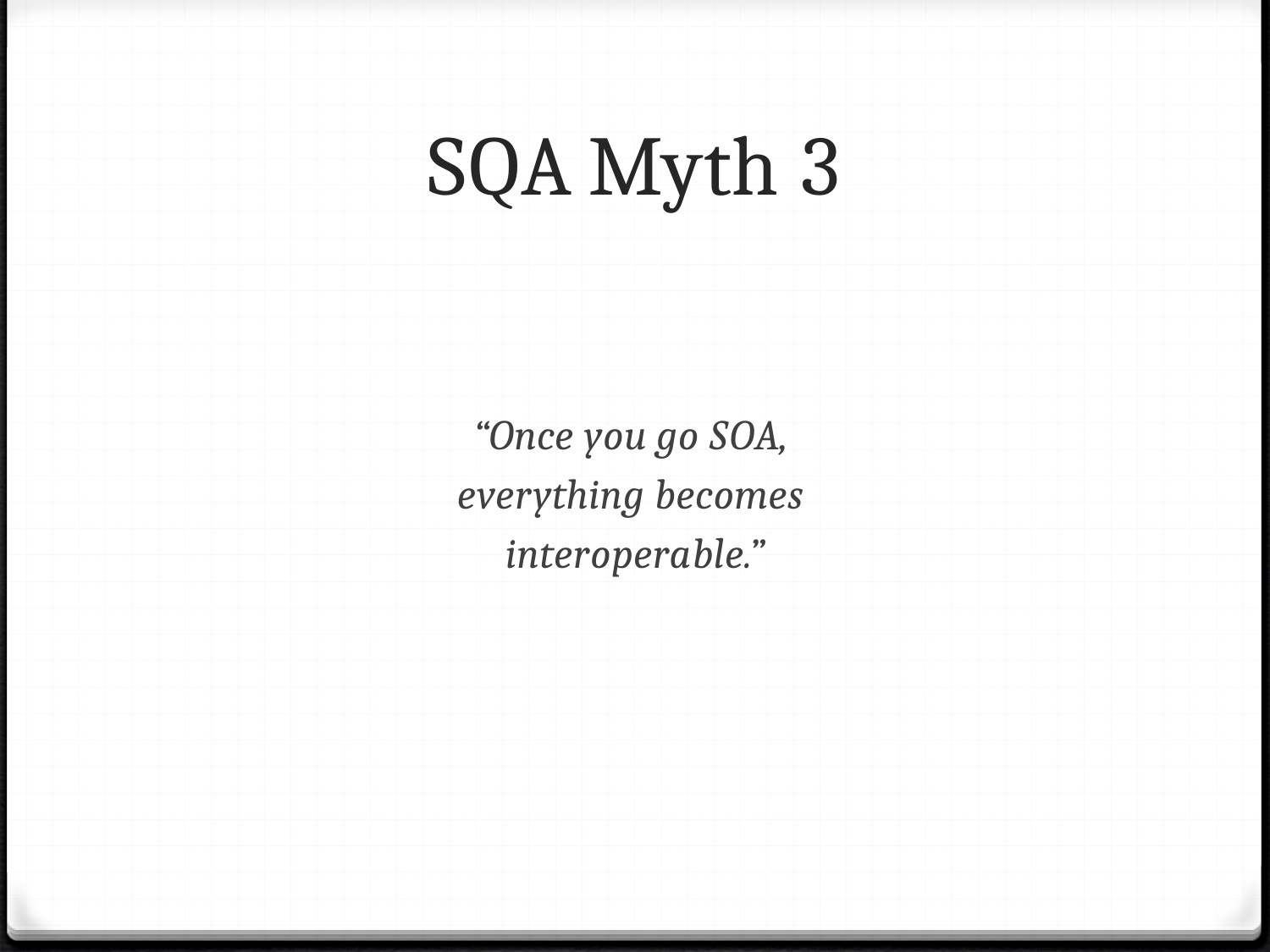

# SQA Myth 3

“Once you go SOA,
everything becomes
interoperable.”